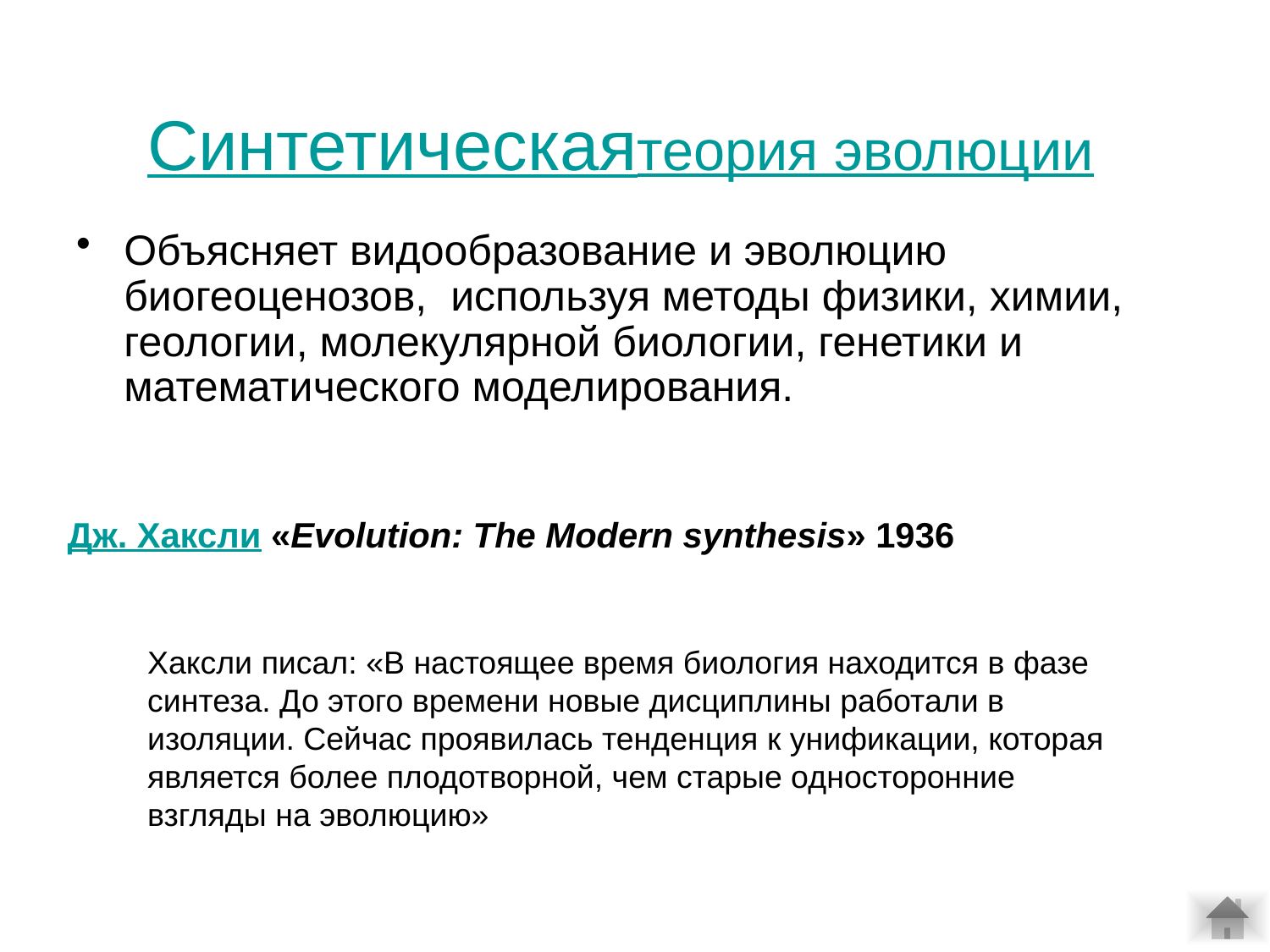

# Синтетическая теория эволюции
Объясняет видообразование и эволюцию биогеоценозов,  используя методы физики, химии, геологии, молекулярной биологии, генетики и математического моделирования.

Дж. Хаксли «Evolution: The Modern synthesis» 1936
Хаксли писал: «В настоящее время биология находится в фазе синтеза. До этого времени новые дисциплины работали в изоляции. Сейчас проявилась тенденция к унификации, которая является более плодотворной, чем старые односторонние взгляды на эволюцию»